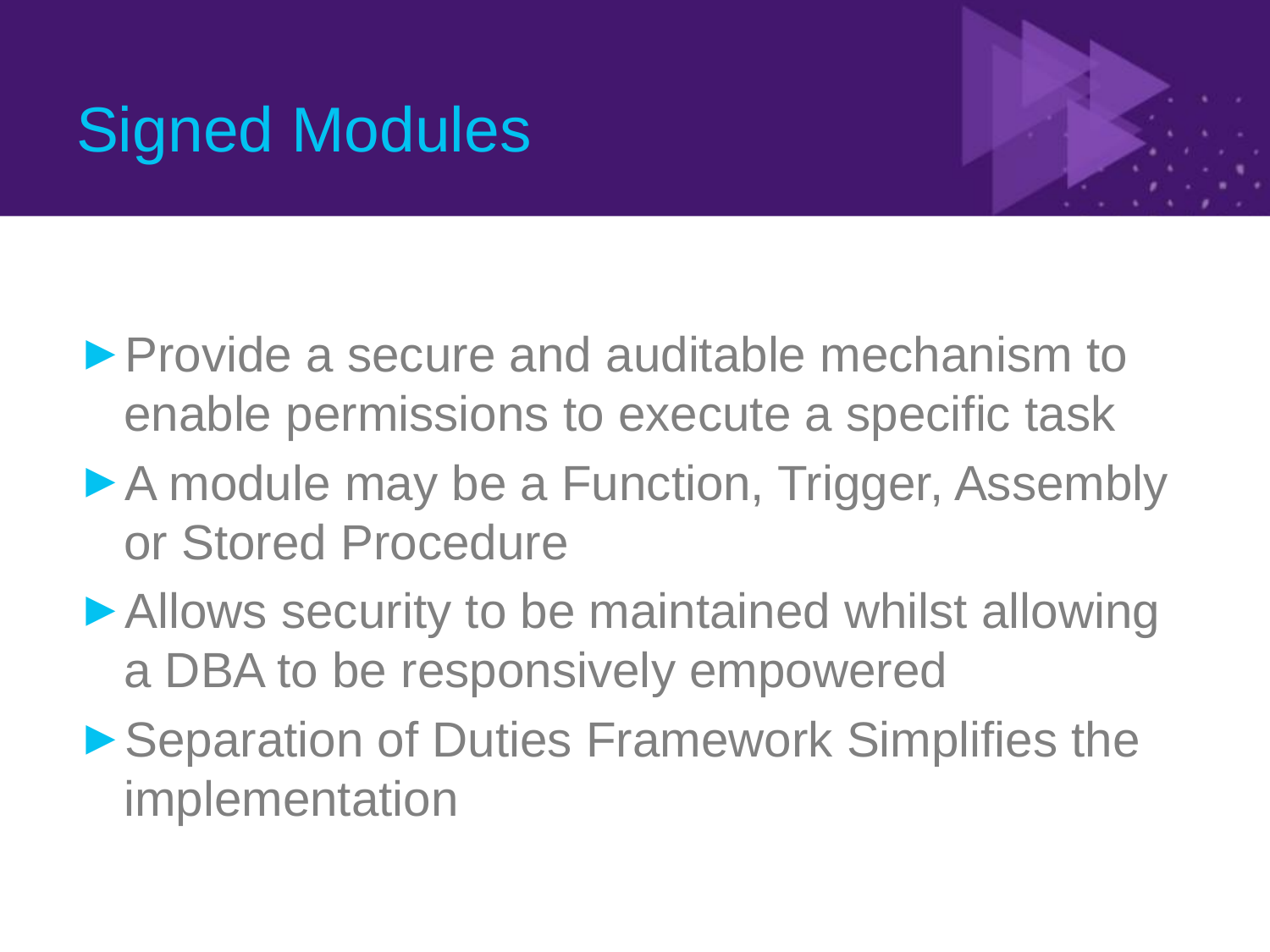

# Signed Modules
Provide a secure and auditable mechanism to enable permissions to execute a specific task
A module may be a Function, Trigger, Assembly or Stored Procedure
Allows security to be maintained whilst allowing a DBA to be responsively empowered
Separation of Duties Framework Simplifies the implementation